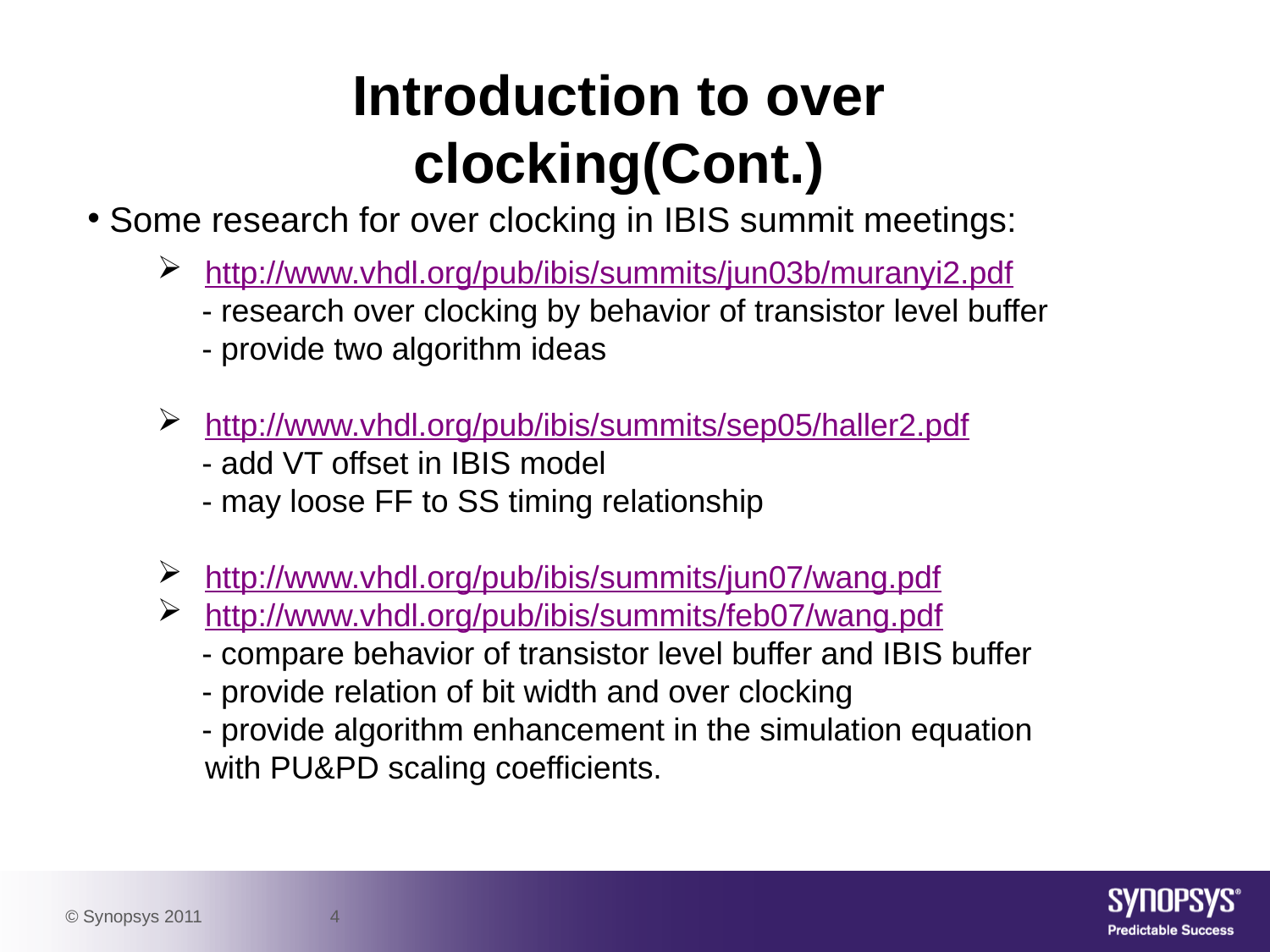

# Introduction to over clocking(Cont.)
 Some research for over clocking in IBIS summit meetings:
http://www.vhdl.org/pub/ibis/summits/jun03b/muranyi2.pdf
     - research over clocking by behavior of transistor level buffer
     - provide two algorithm ideas

http://www.vhdl.org/pub/ibis/summits/sep05/haller2.pdf
     - add VT offset in IBIS model
     - may loose FF to SS timing relationship

http://www.vhdl.org/pub/ibis/summits/jun07/wang.pdf
http://www.vhdl.org/pub/ibis/summits/feb07/wang.pdf
     - compare behavior of transistor level buffer and IBIS buffer
     - provide relation of bit width and over clocking
     - provide algorithm enhancement in the simulation equation with PU&PD scaling coefficients.